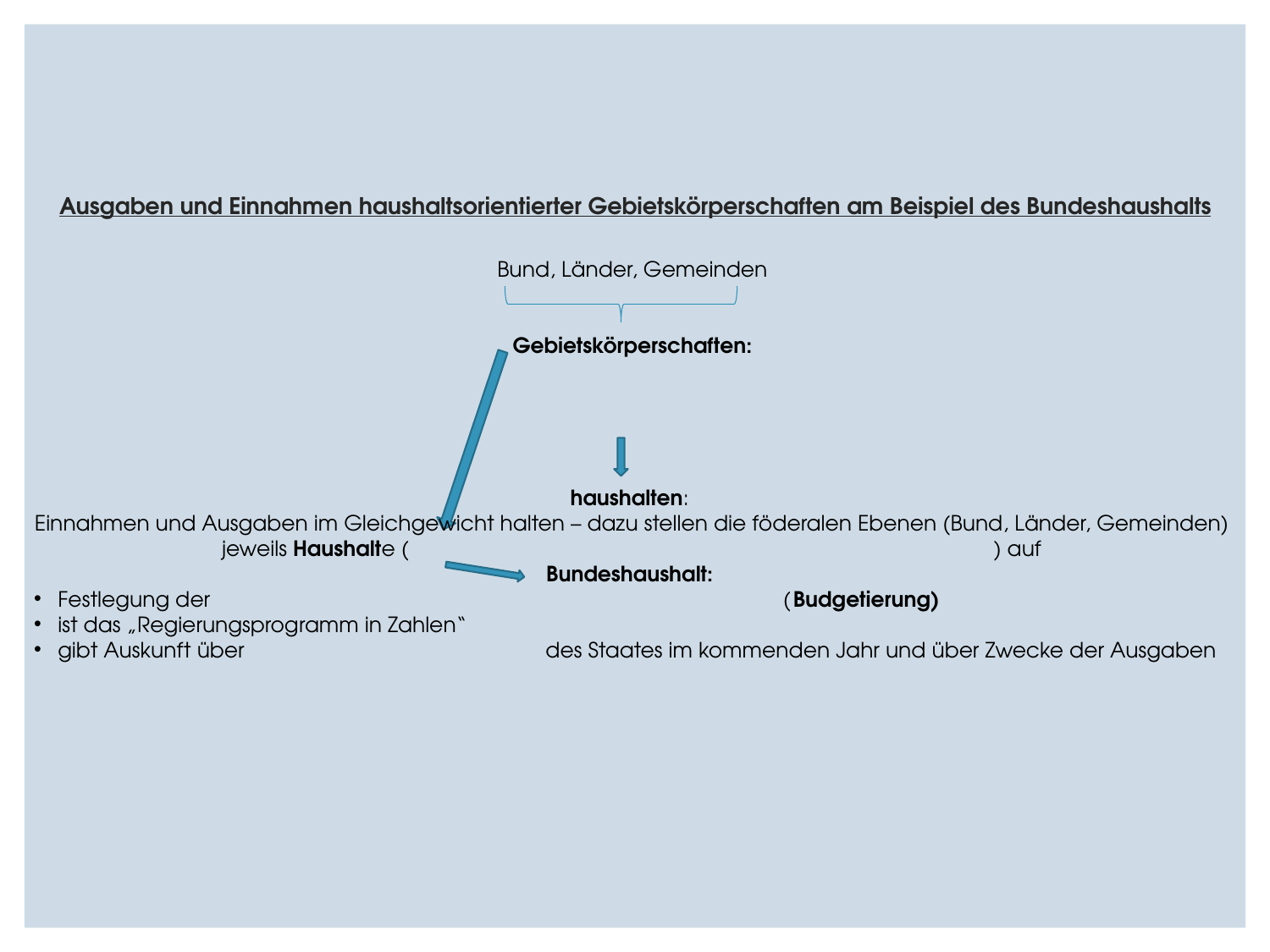

# Ausgaben und Einnahmen haushaltsorientierter Gebietskörperschaften am Beispiel des Bundeshaushalts

Bund, Länder, Gemeinden

Gebietskörperschaften:

haushalten:
Einnahmen und Ausgaben im Gleichgewicht halten – dazu stellen die föderalen Ebenen (Bund, Länder, Gemeinden) jeweils Haushalte (                                                                                                   ) auf
Bundeshaushalt:
Festlegung der                                                                                                 (Budgetierung)
ist das „Regierungsprogramm in Zahlen“
gibt Auskunft über                                                   des Staates im kommenden Jahr und über Zwecke der Ausgaben